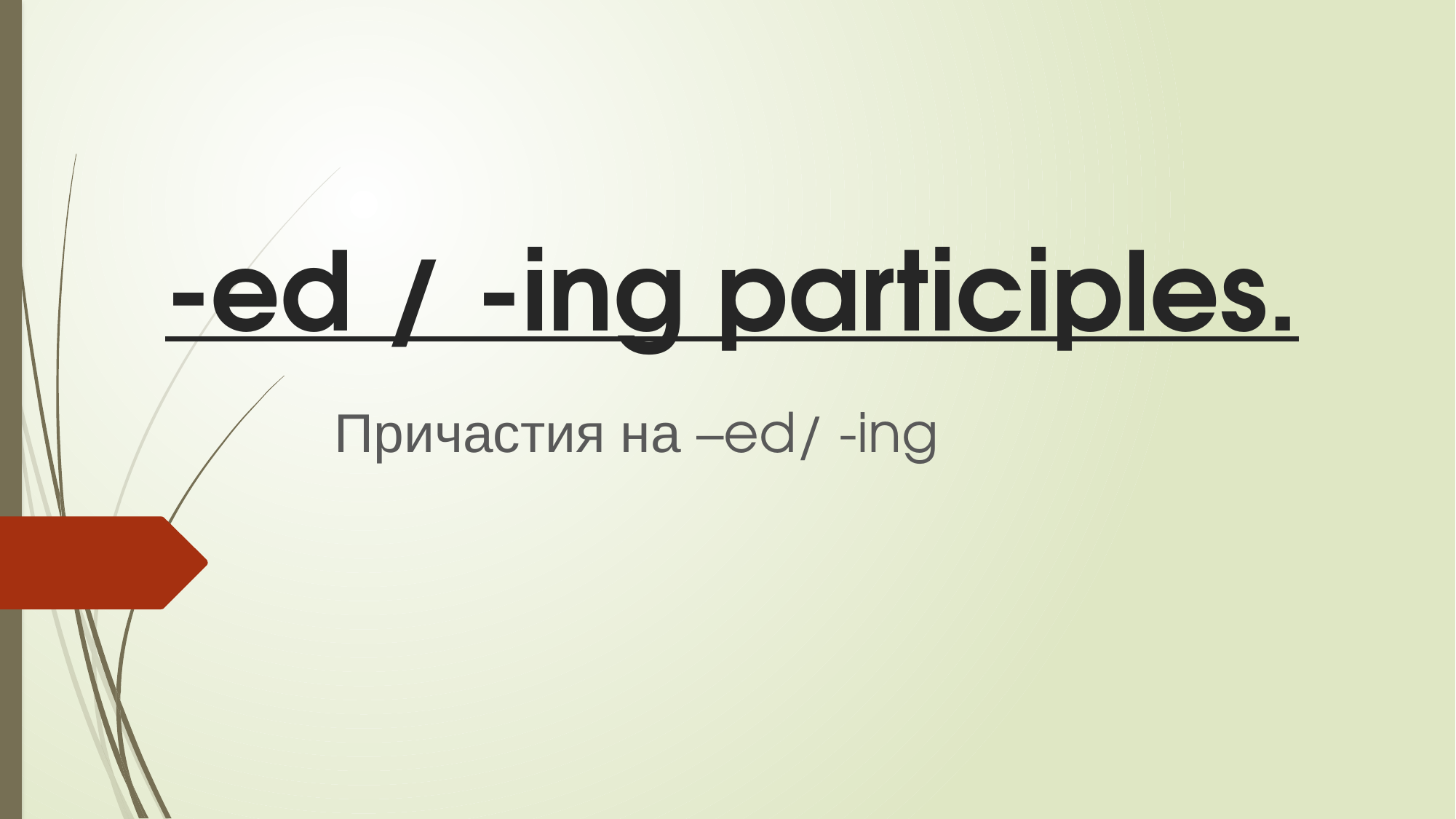

# -ed / -ing participles.
Причастия на –ed/ -ing